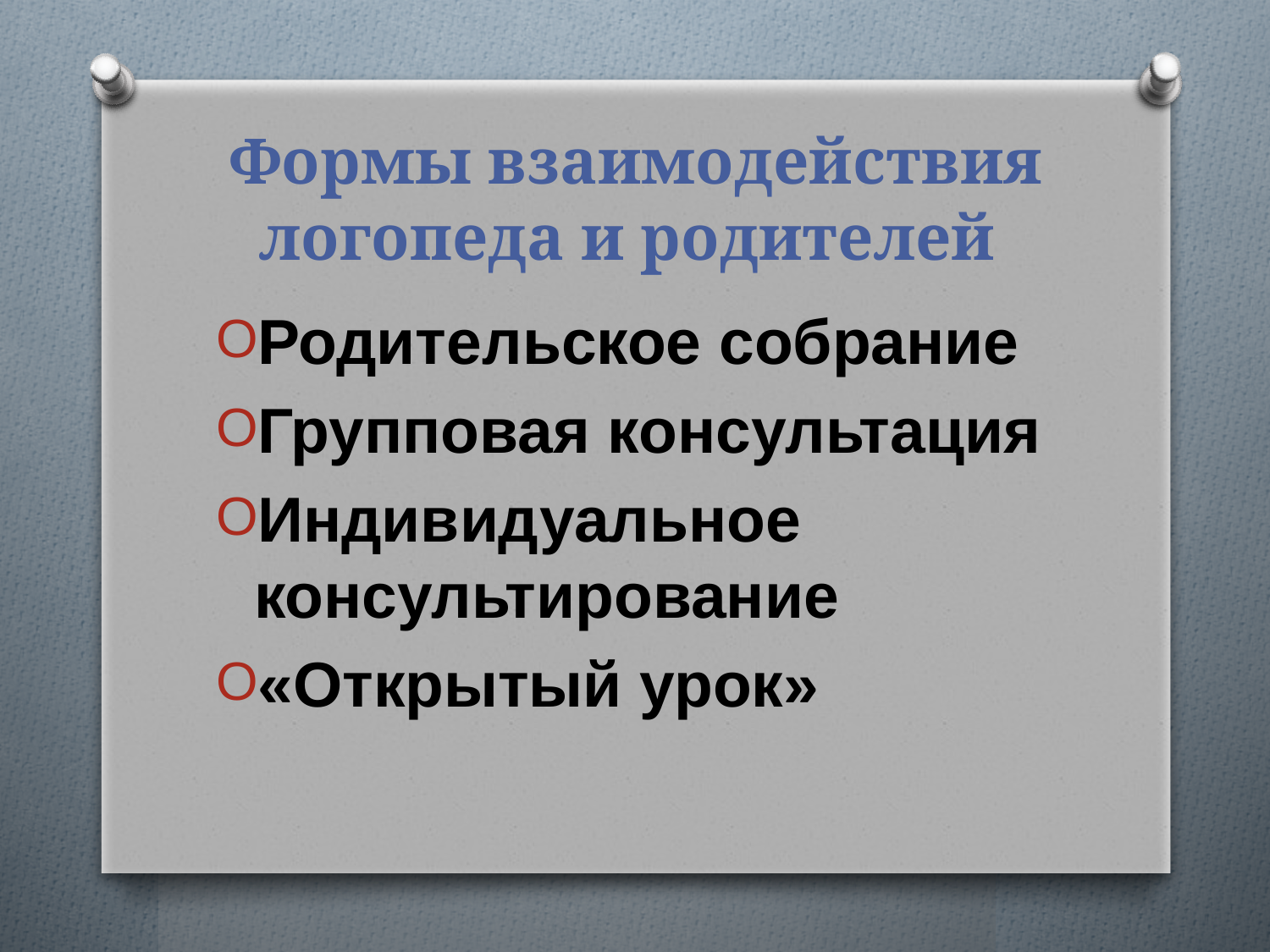

# Формы взаимодействия логопеда и родителей
Родительское собрание
Групповая консультация
Индивидуальное консультирование
«Открытый урок»